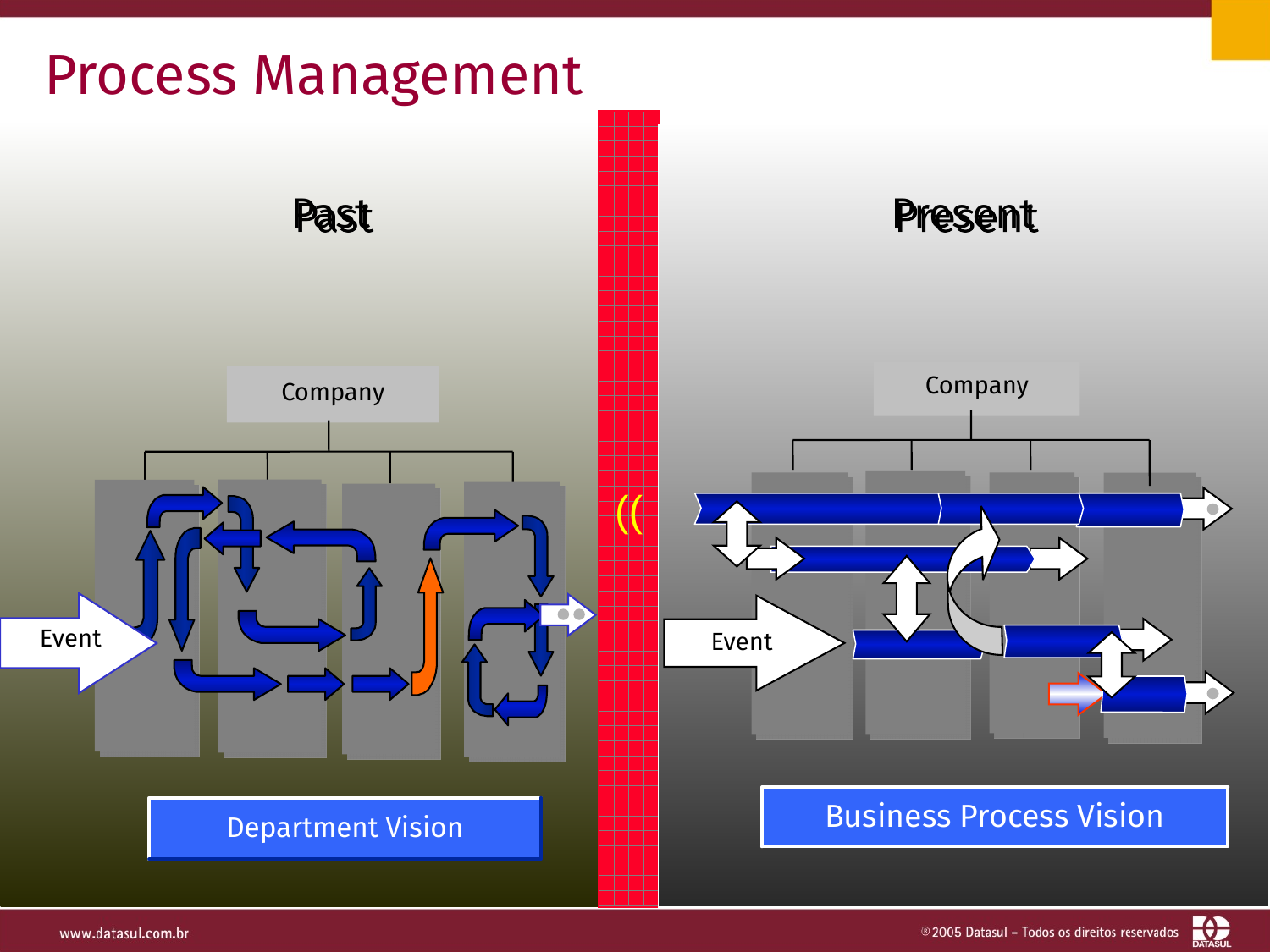

Process Management
((

Company

Business Process Vision

Past
Present

Company

Department Vision

Event

Event